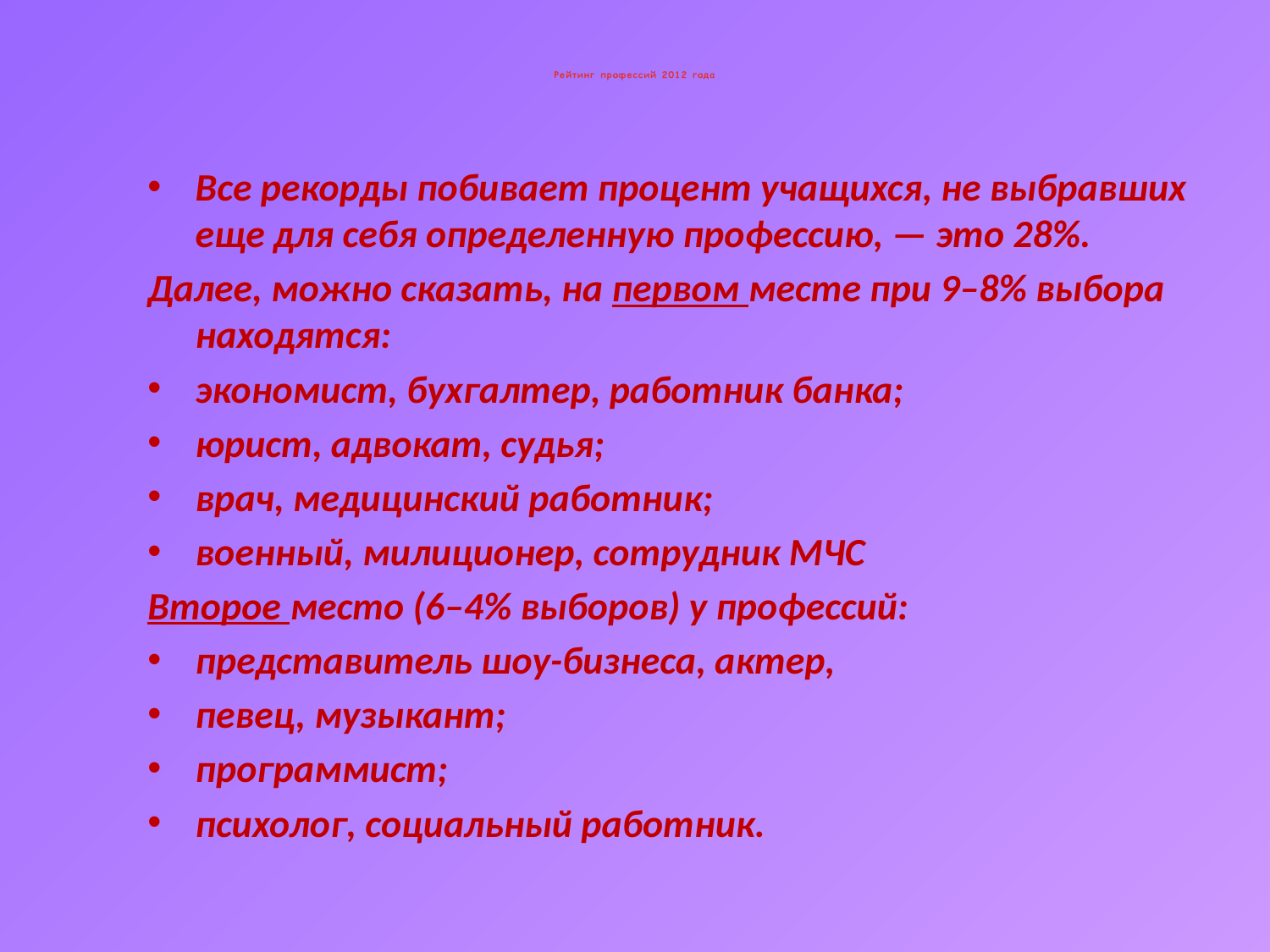

# Рейтинг профессий 2012 года
Все рекорды побивает процент учащихся, не выбравших еще для себя определенную профессию, — это 28%.
Далее, можно сказать, на первом месте при 9–8% выбора находятся:
экономист, бухгалтер, работник банка;
юрист, адвокат, судья;
врач, медицинский работник;
военный, милиционер, сотрудник МЧС
Второе место (6–4% выборов) у профессий:
представитель шоу-бизнеса, актер,
певец, музыкант;
программист;
психолог, социальный работник.